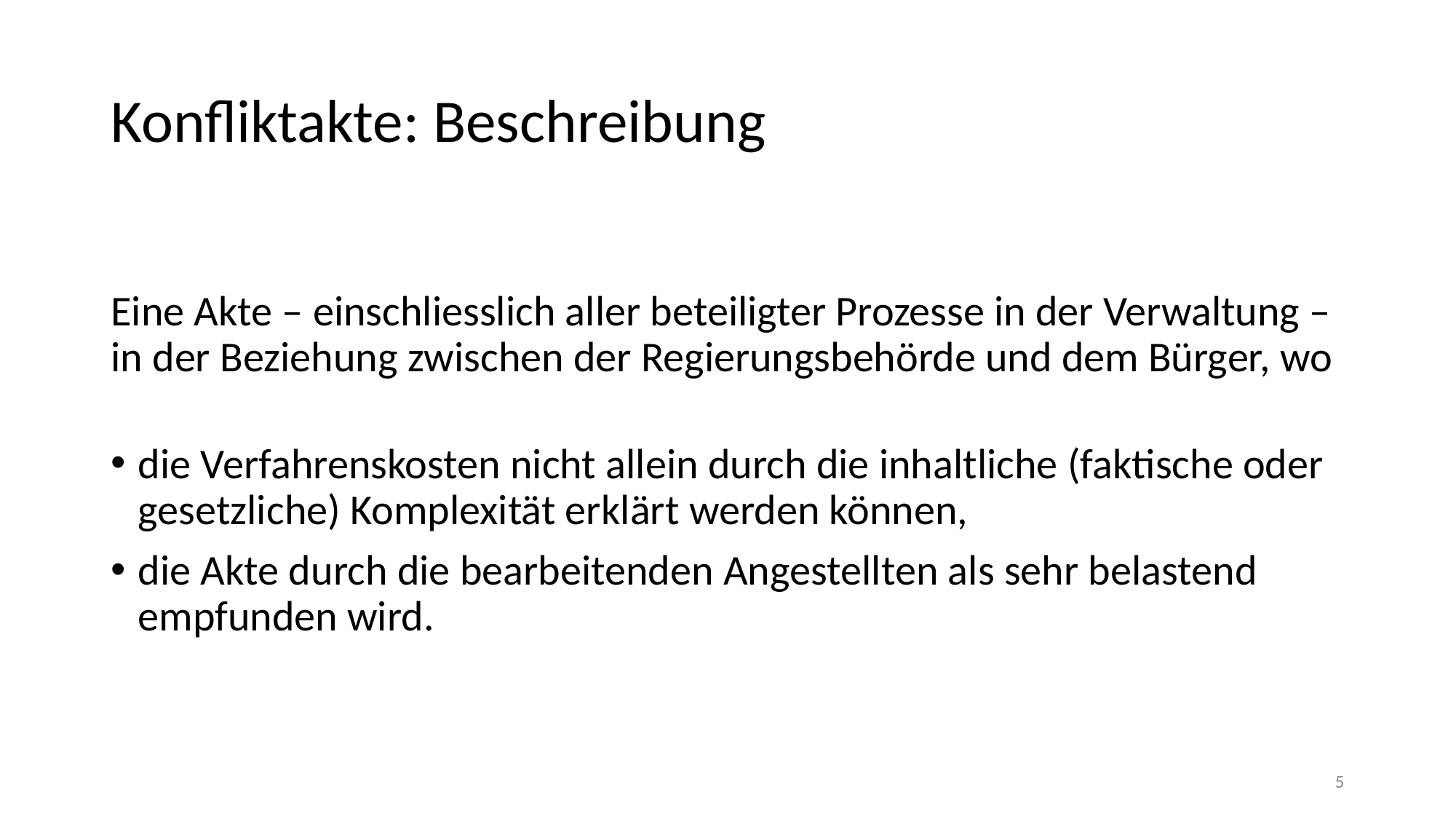

# Konfliktakte: Beschreibung

Eine Akte – einschliesslich aller beteiligter Prozesse in der Verwaltung – in der Beziehung zwischen der Regierungsbehörde und dem Bürger, wo
die Verfahrenskosten nicht allein durch die inhaltliche (faktische oder gesetzliche) Komplexität erklärt werden können,
die Akte durch die bearbeitenden Angestellten als sehr belastend empfunden wird.

5